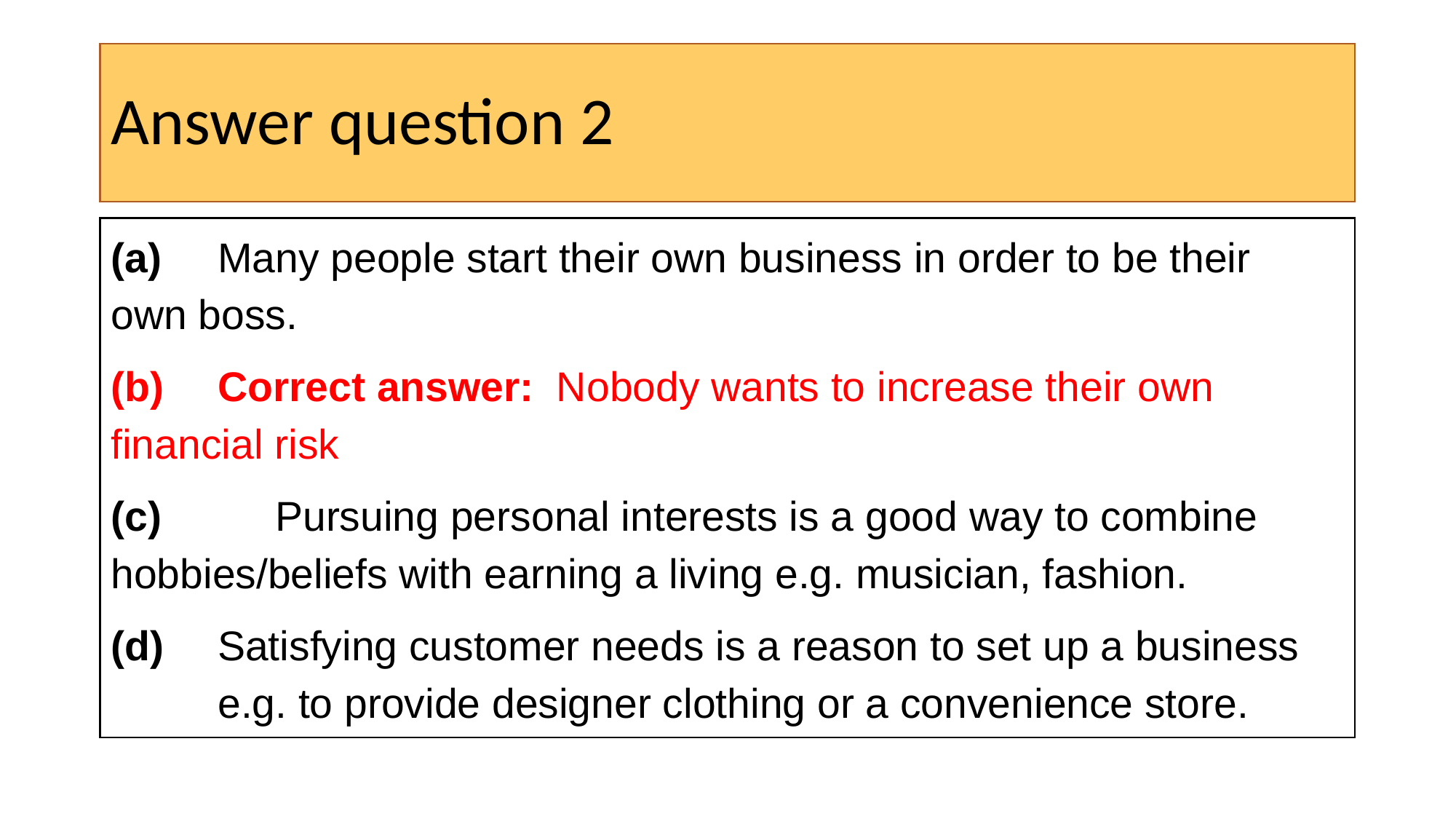

# Answer question 2
(a) 	Many people start their own business in order to be their 			own boss.
(b)	Correct answer:  Nobody wants to increase their own 			financial risk
(c)	     Pursuing personal interests is a good way to combine 			hobbies/beliefs with earning a living e.g. musician, fashion.
(d)	Satisfying customer needs is a reason to set up a business 		e.g. to provide designer clothing or a convenience store.